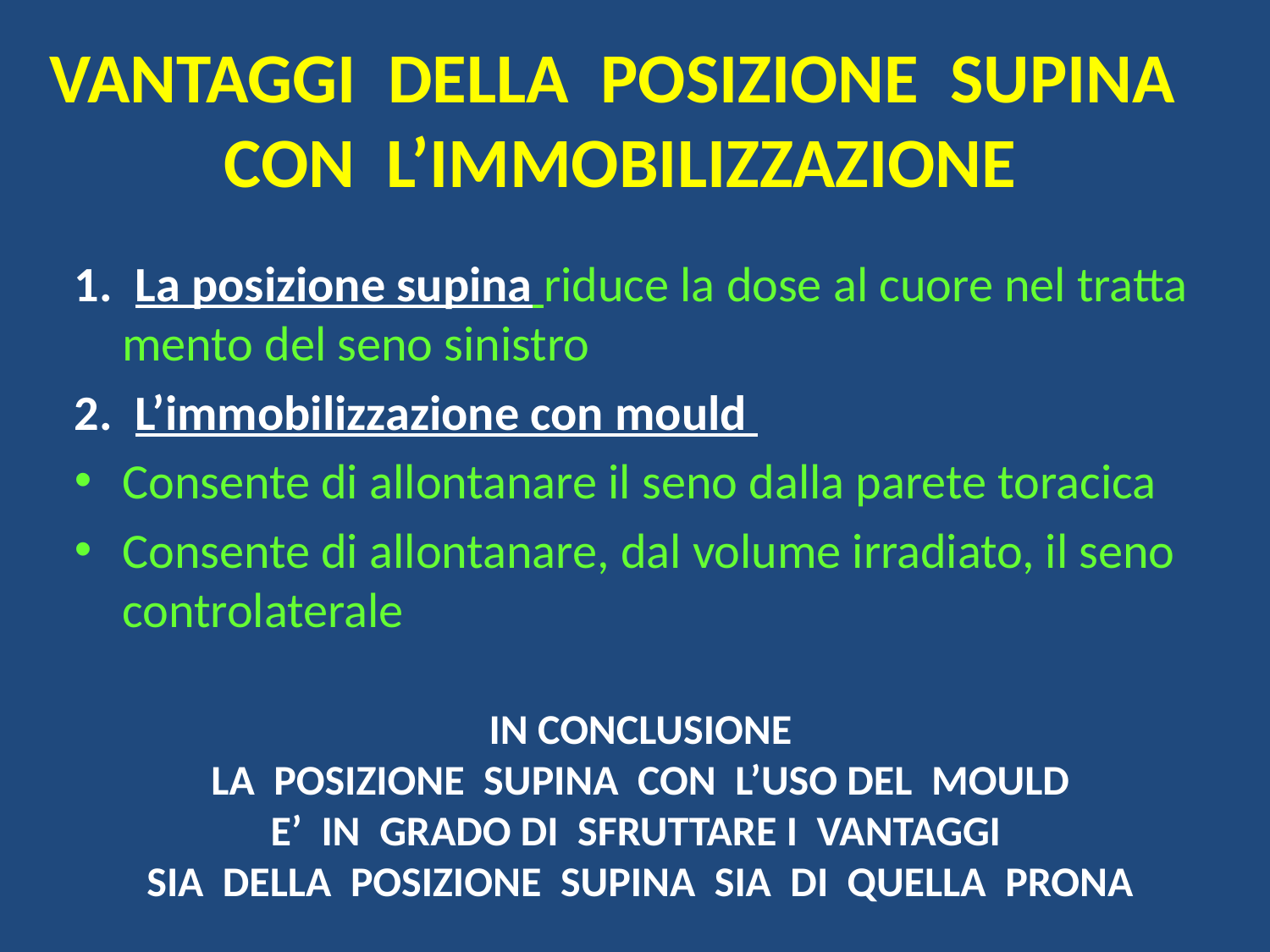

VANTAGGI  DELLA  POSIZIONE  SUPINA
CON  L’IMMOBILIZZAZIONE
1.  La posizione supina riduce la dose al cuore nel tratta
mento del seno sinistro
2.  L’immobilizzazione con mould
Consente di allontanare il seno dalla parete toracica
Consente di allontanare, dal volume irradiato, il seno controlaterale
IN CONCLUSIONE
 LA  POSIZIONE  SUPINA  CON  L’USO DEL  MOULD
E’  IN  GRADO DI  SFRUTTARE I  VANTAGGI
SIA  DELLA  POSIZIONE  SUPINA  SIA  DI  QUELLA  PRONA